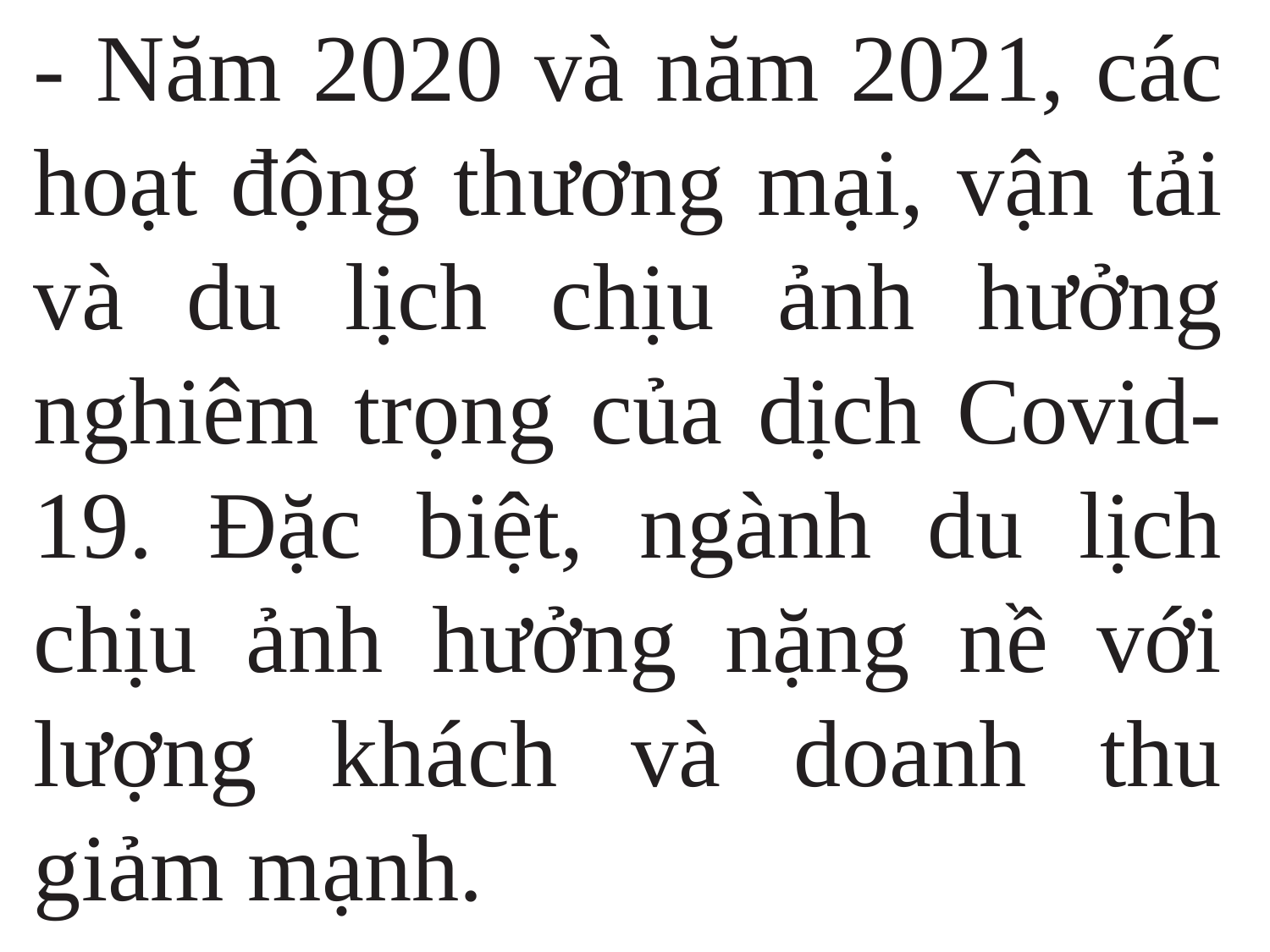

- Năm 2020 và năm 2021, các hoạt động thương mại, vận tải và du lịch chịu ảnh hưởng nghiêm trọng của dịch Covid-19. Đặc biệt, ngành du lịch chịu ảnh hưởng nặng nề với lượng khách và doanh thu giảm mạnh.